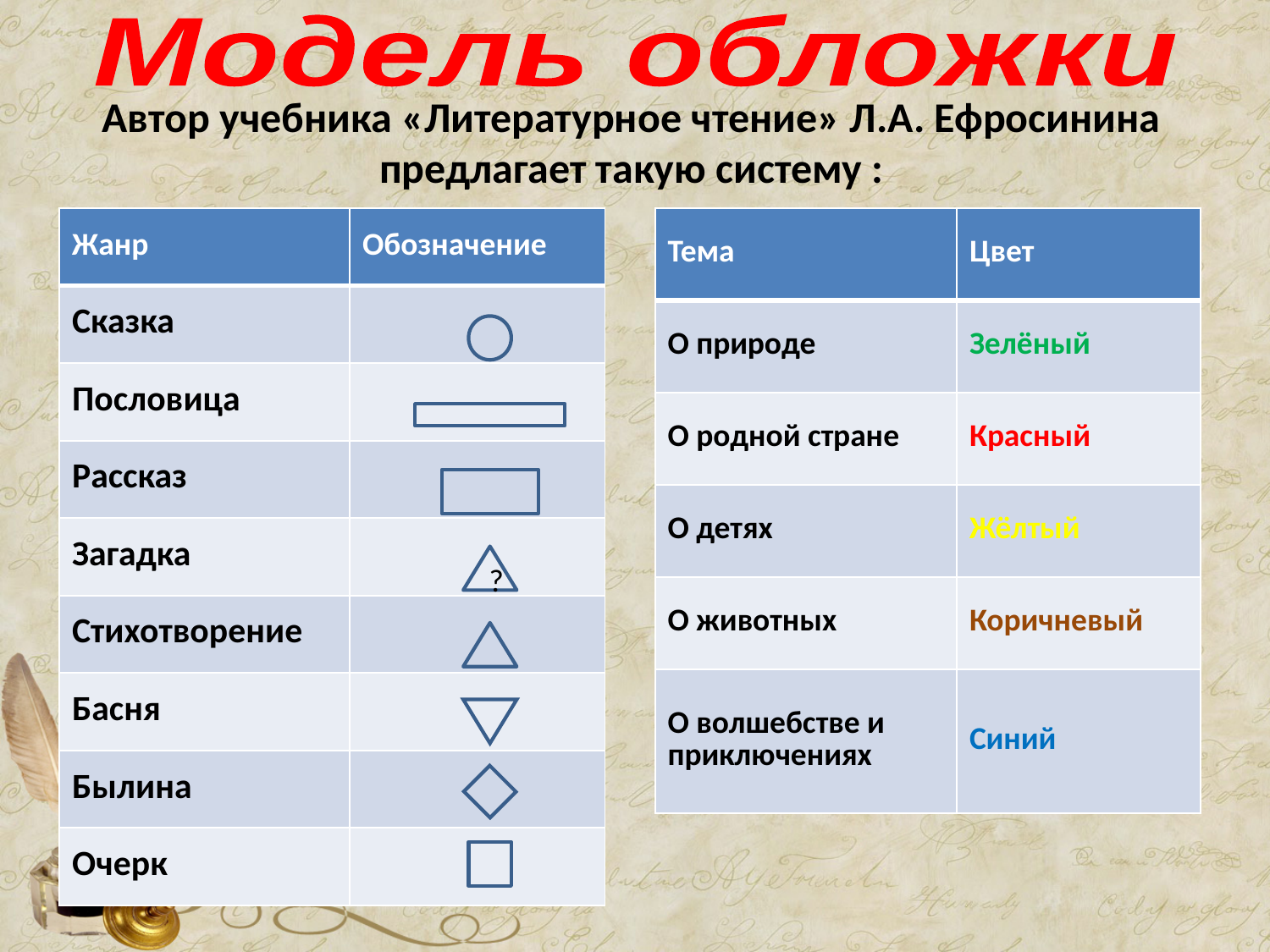

Модель обложки
Автор учебника «Литературное чтение» Л.А. Ефросинина предлагает такую систему :
| Жанр | Обозначение |
| --- | --- |
| Сказка |  |
| Пословица |  |
| Рассказ |  |
| Загадка |  |
| Стихотворение |  |
| Басня |  |
| Былина |  |
| Очерк |  |
| Тема | Цвет |
| --- | --- |
| О природе | Зелёный |
| О родной стране | Красный |
| О детях | Жёлтый |
| О животных | Коричневый |
| О волшебстве и приключениях | Синий |

?